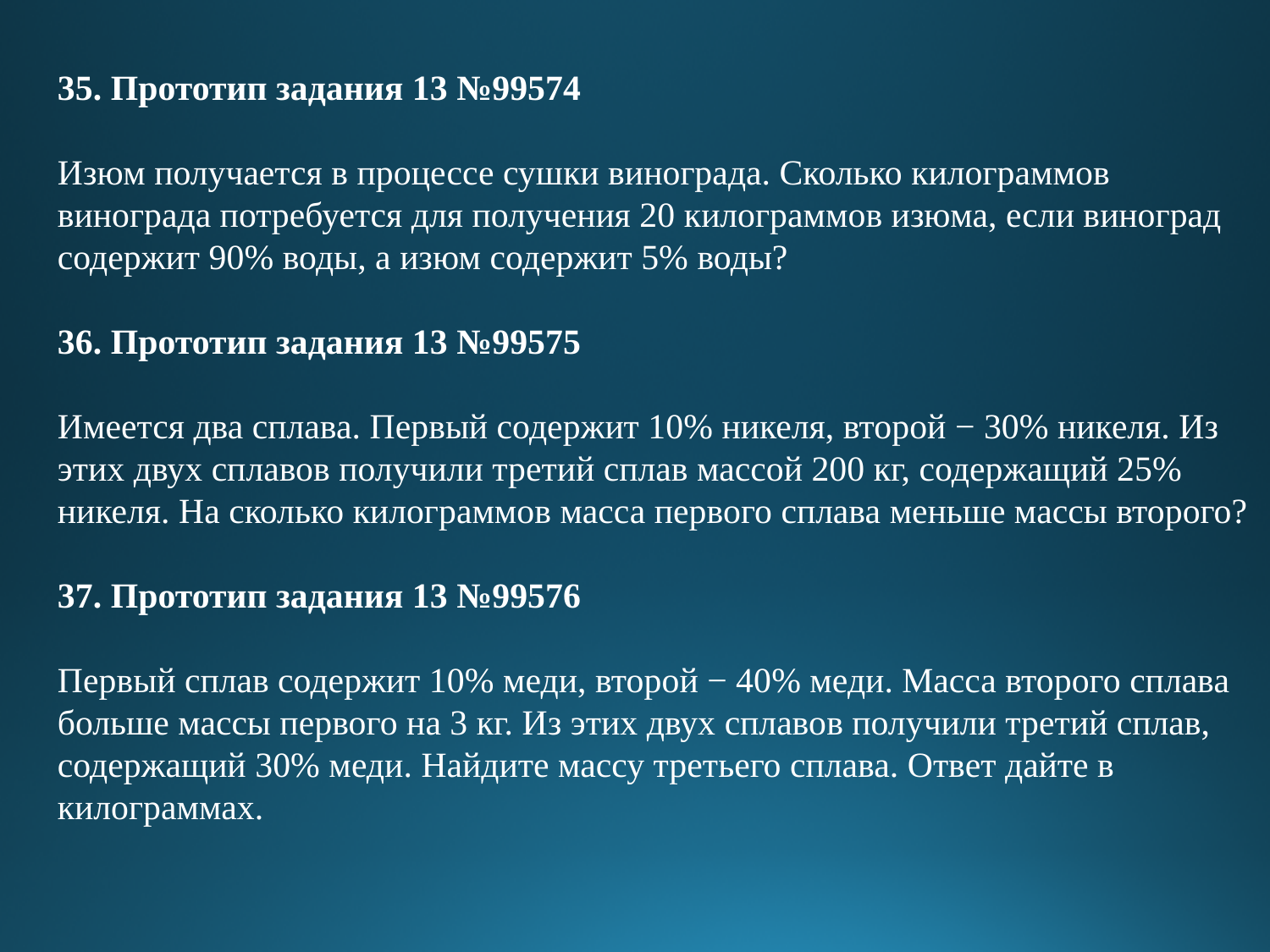

35. Прототип задания 13 №99574

Изюм получается в процессе сушки винограда. Сколько килограммов винограда потребуется для получения 20 килограммов изюма, если виноград содержит 90% воды, а изюм содержит 5% воды?

36. Прототип задания 13 №99575

Имеется два сплава. Первый содержит 10% никеля, второй − 30% никеля. Из этих двух сплавов получили третий сплав массой 200 кг, содержащий 25% никеля. На сколько килограммов масса первого сплава меньше массы второго?

37. Прототип задания 13 №99576

Первый сплав содержит 10% меди, второй − 40% меди. Масса второго сплава больше массы первого на 3 кг. Из этих двух сплавов получили третий сплав, содержащий 30% меди. Найдите массу третьего сплава. Ответ дайте в килограммах.